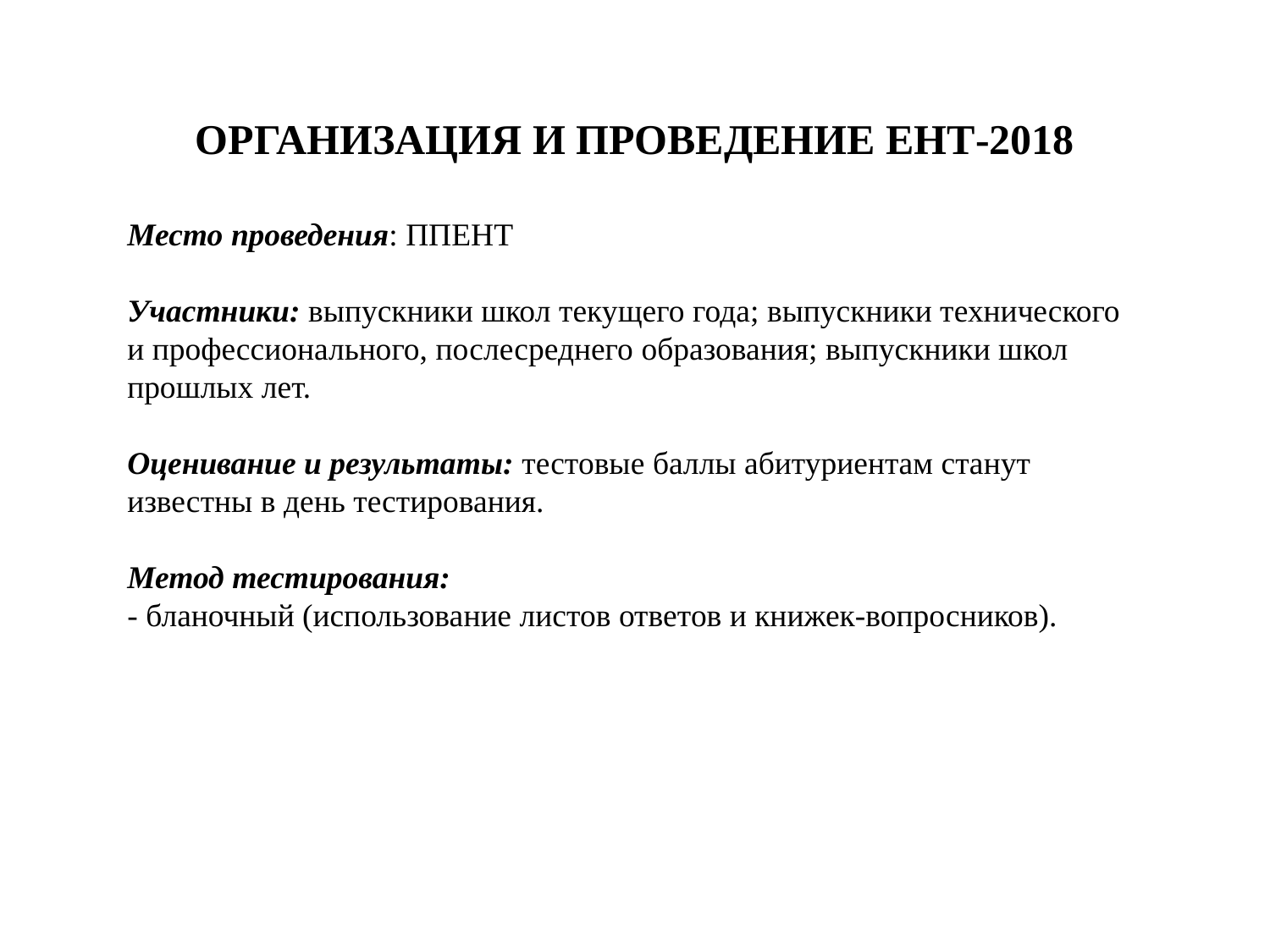

ОРГАНИЗАЦИЯ И ПРОВЕДЕНИЕ ЕНТ-2018

Место проведения: ППЕНТ

Участники: выпускники школ текущего года; выпускники технического и профессионального, послесреднего образования; выпускники школ прошлых лет.

Оценивание и результаты: тестовые баллы абитуриентам станут известны в день тестирования.

Метод тестирования:
- бланочный (использование листов ответов и книжек-вопросников).